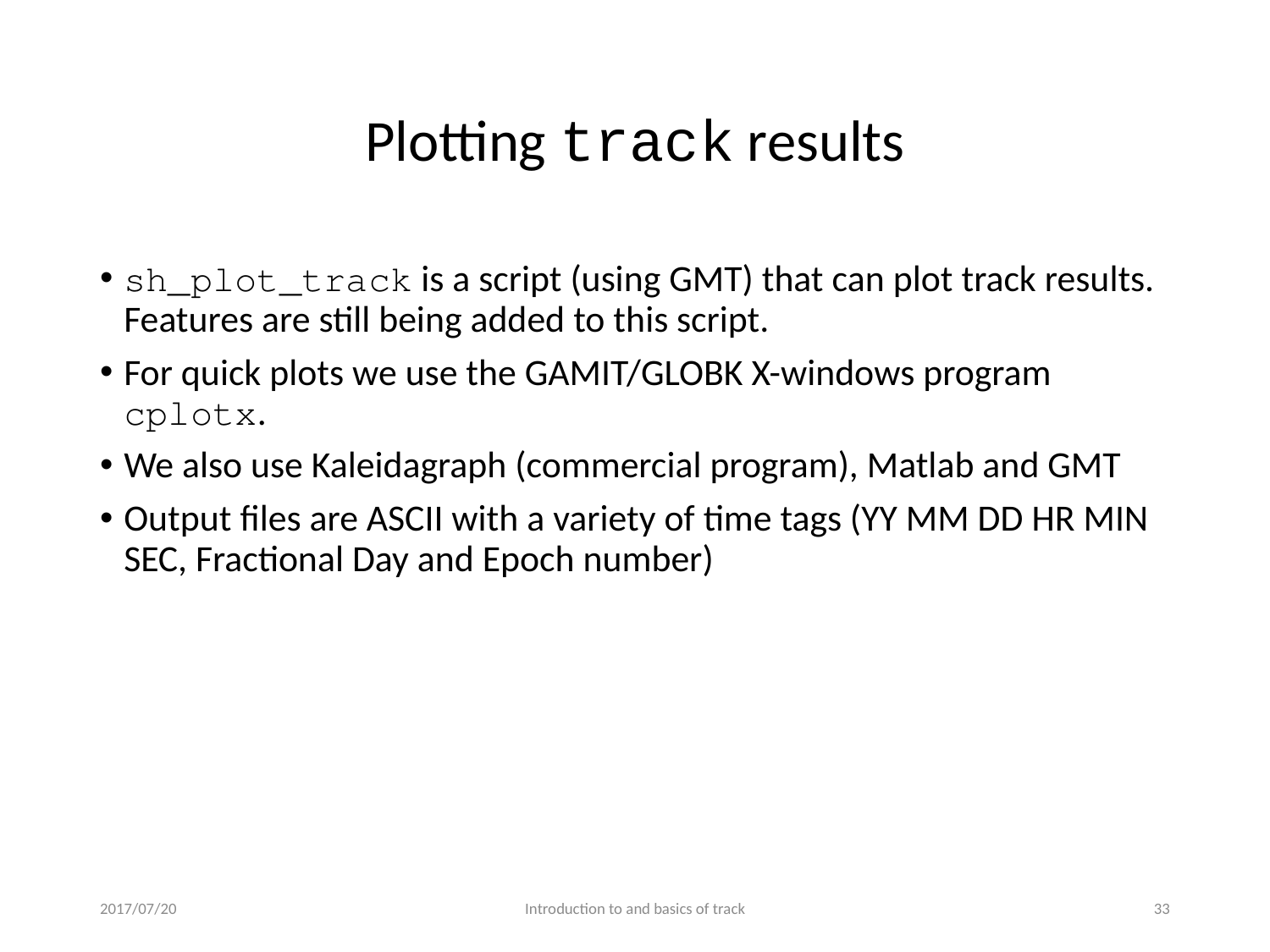

# Plotting track results
sh_plot_track is a script (using GMT) that can plot track results.  Features are still being added to this script.
For quick plots we use the GAMIT/GLOBK X-windows program cplotx.
We also use Kaleidagraph (commercial program), Matlab and GMT
Output files are ASCII with a variety of time tags (YY MM DD HR MIN SEC, Fractional Day and Epoch number)
2017/07/20
Introduction to and basics of track
33